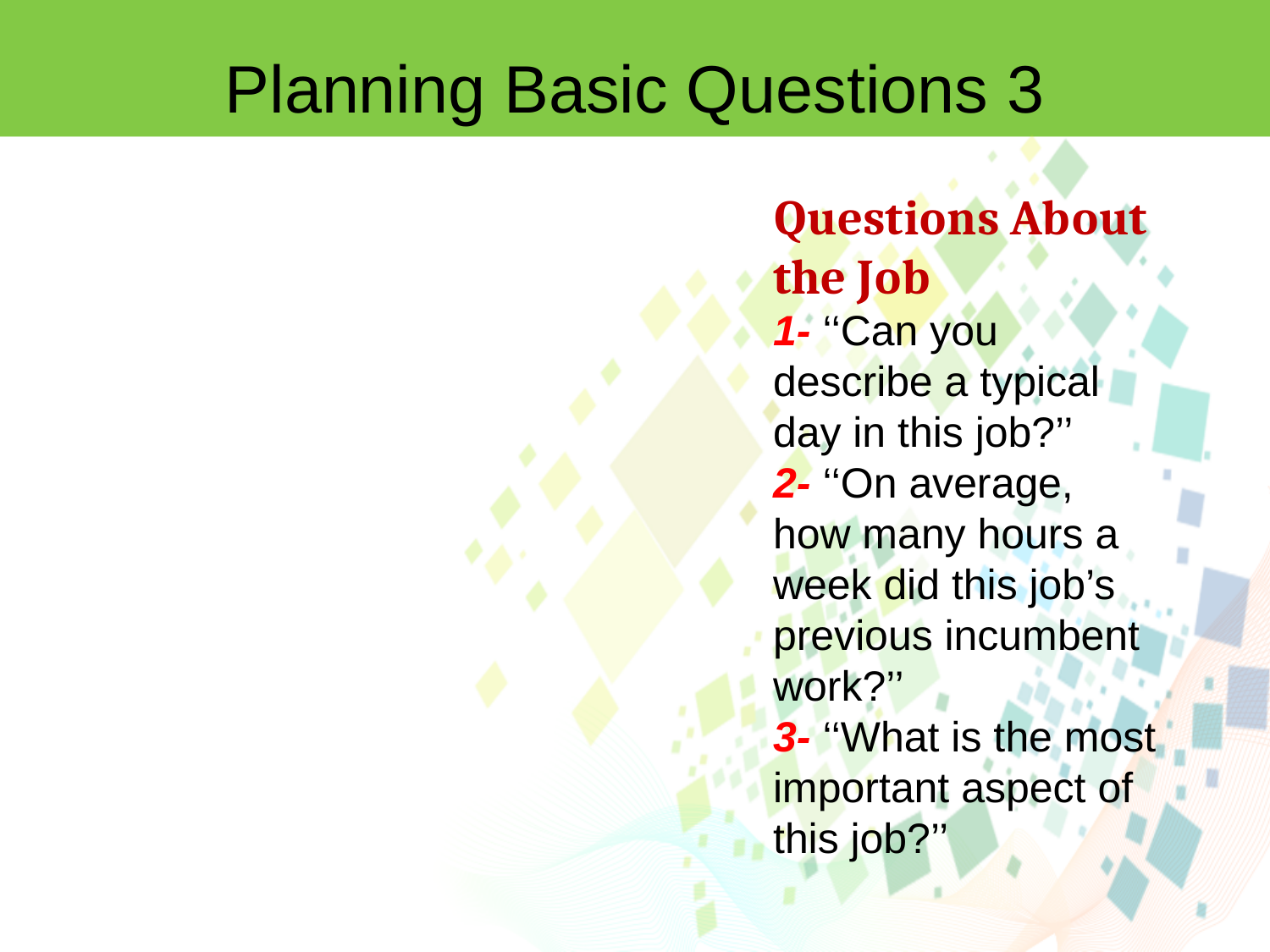

Planning Basic Questions 3
Questions About the Job
1- ‘‘Can you describe a typical day in this job?’’
2- ‘‘On average, how many hours a week did this job’s previous incumbent work?’’
3- ‘‘What is the most important aspect of this job?’’